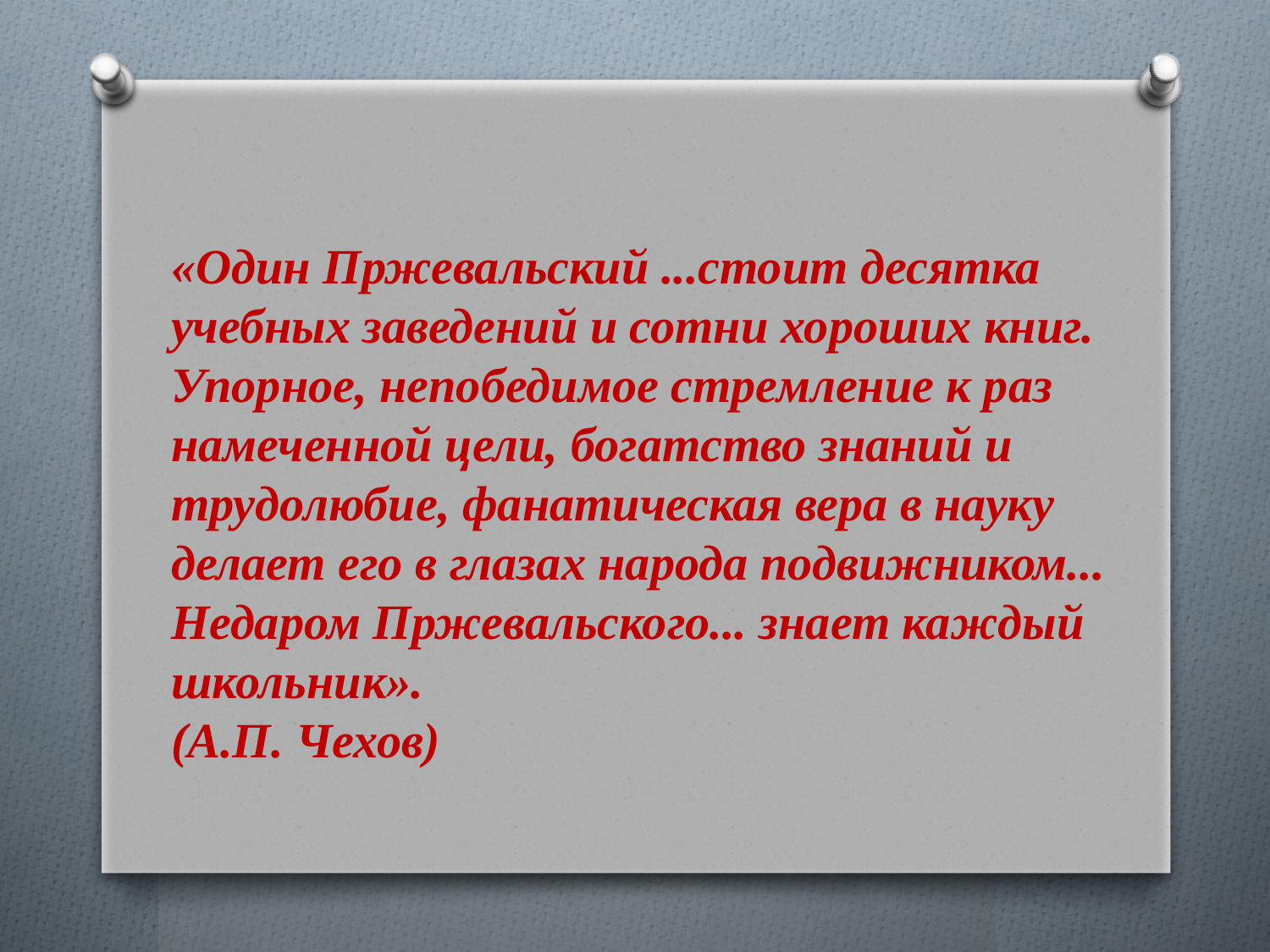

«Один Пржевальский ...стоит десятка учебных заведений и сотни хороших книг. Упорное, непобедимое стремление к раз намеченной цели, богатство знаний и трудолюбие, фанатическая вера в науку делает его в глазах народа подвижником... Недаром Пржевальского... знает каждый школьник».
(А.П. Чехов)